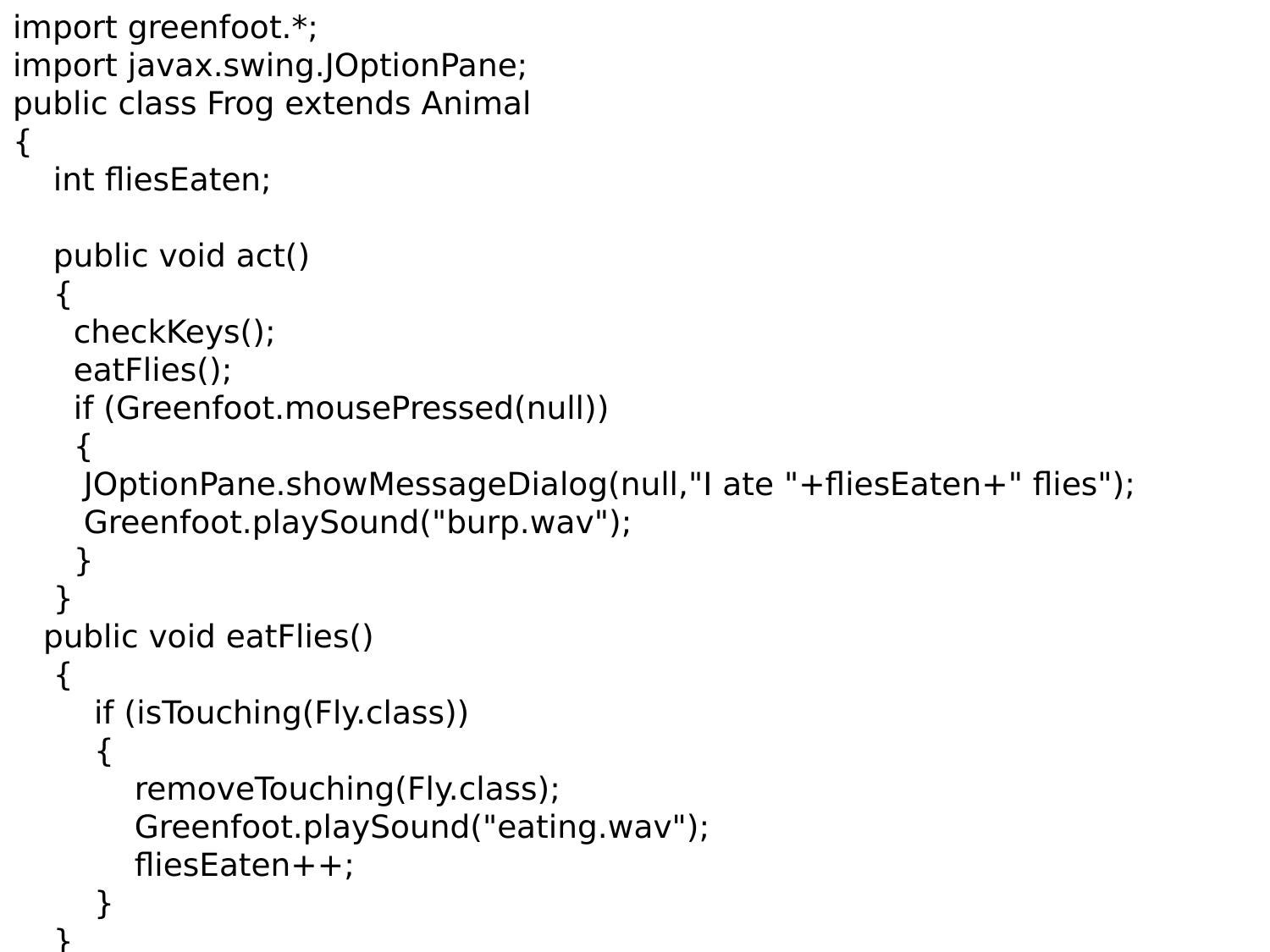

import greenfoot.*;
import javax.swing.JOptionPane;
public class Frog extends Animal
{
    int fliesEaten;

    public void act()
    {
      checkKeys();
      eatFlies();
      if (Greenfoot.mousePressed(null))
      {
       JOptionPane.showMessageDialog(null,"I ate "+fliesEaten+" flies");
       Greenfoot.playSound("burp.wav");
      }
    }
   public void eatFlies()
    {
        if (isTouching(Fly.class))
        {
            removeTouching(Fly.class);
            Greenfoot.playSound("eating.wav");
            fliesEaten++;
        }
    }